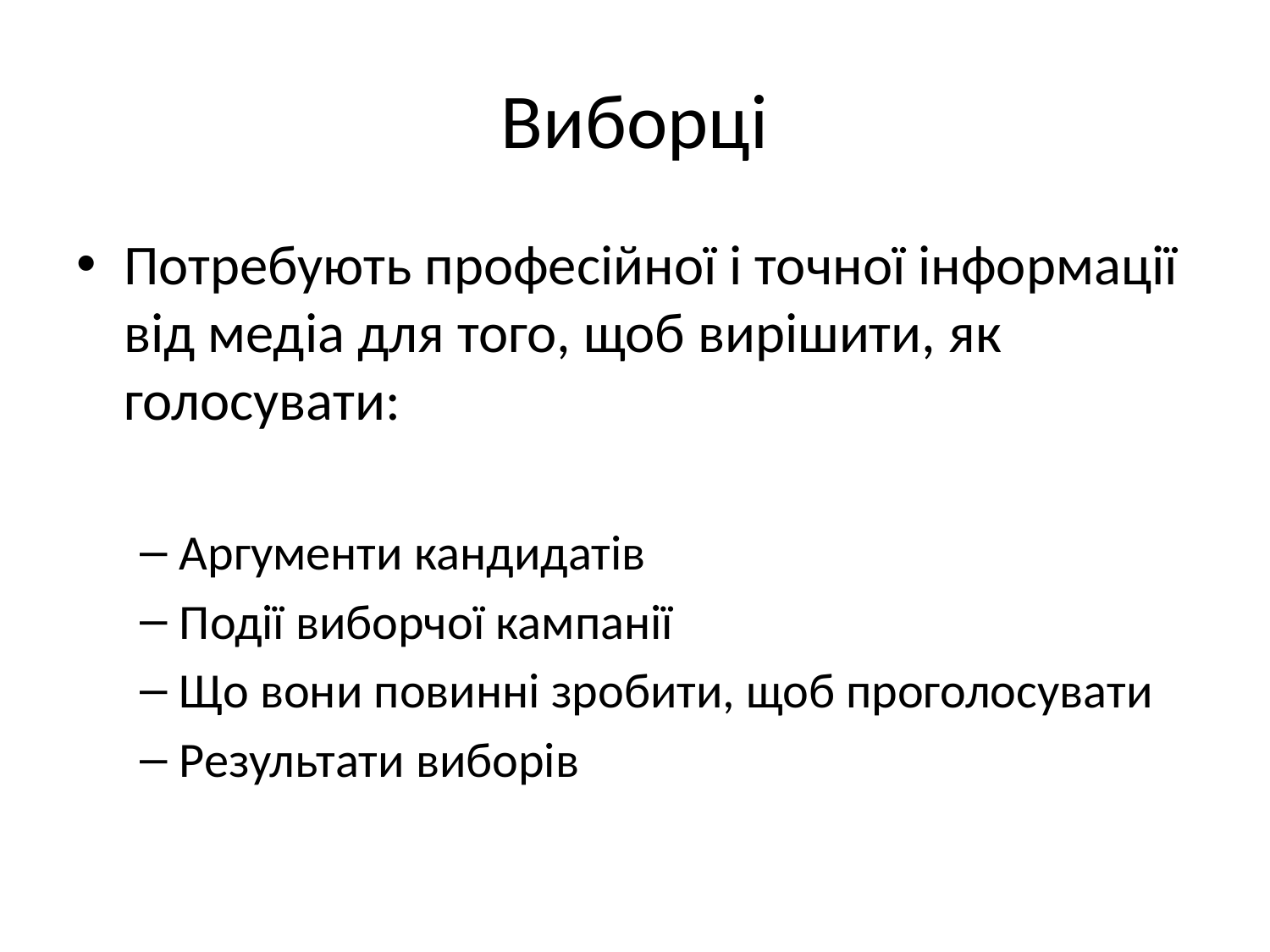

# Виборці
Потребують професійної і точної інформації від медіа для того, щоб вирішити, як голосувати:

Аргументи кандидатів
Події виборчої кампанії
Що вони повинні зробити, щоб проголосувати
Результати виборів